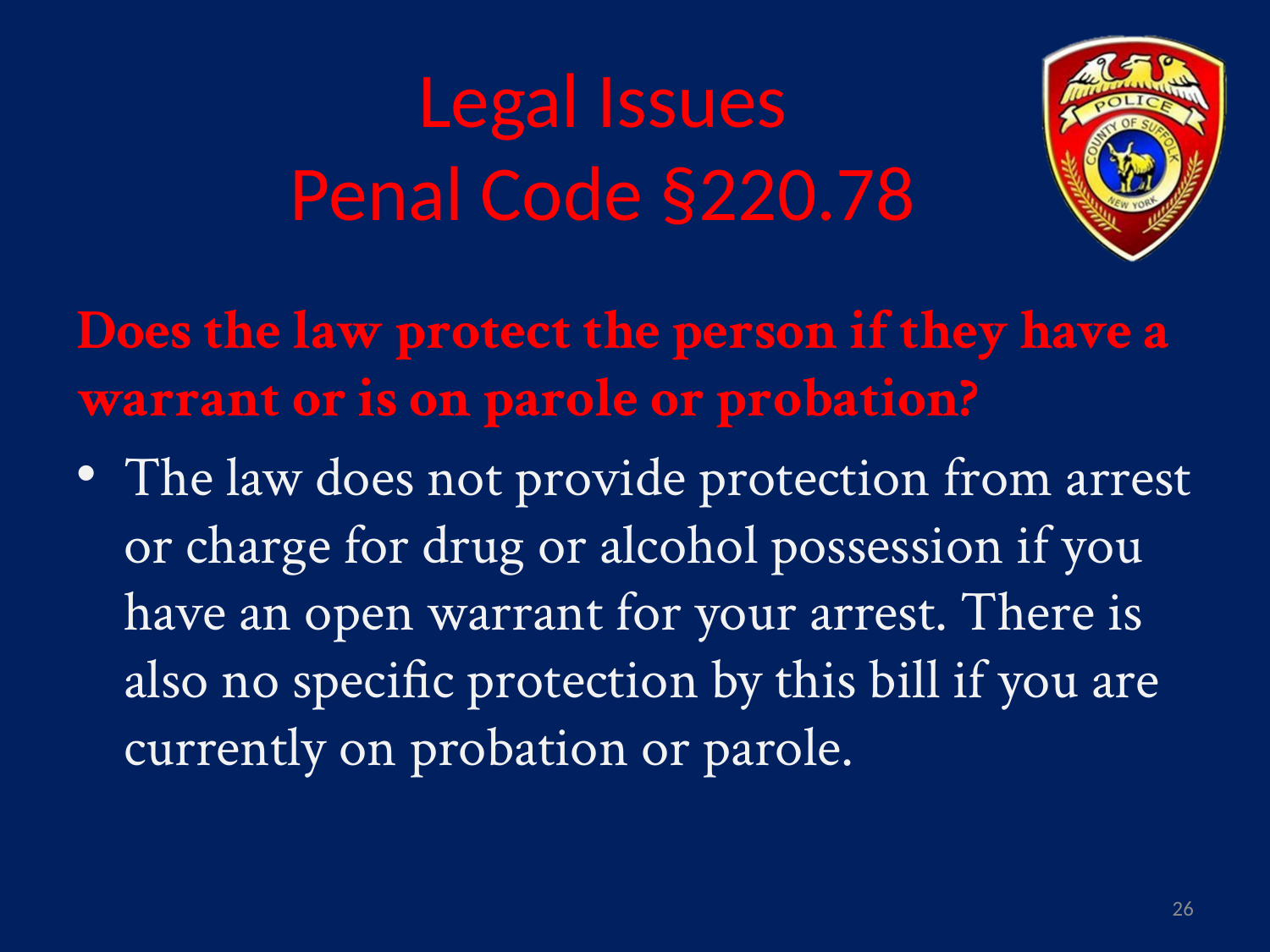

# Legal Issues Penal Code §220.78
Does the law protect the person if they have a warrant or is on parole or probation?
The law does not provide protection from arrest or charge for drug or alcohol possession if you have an open warrant for your arrest. There is also no specific protection by this bill if you are currently on probation or parole.
26